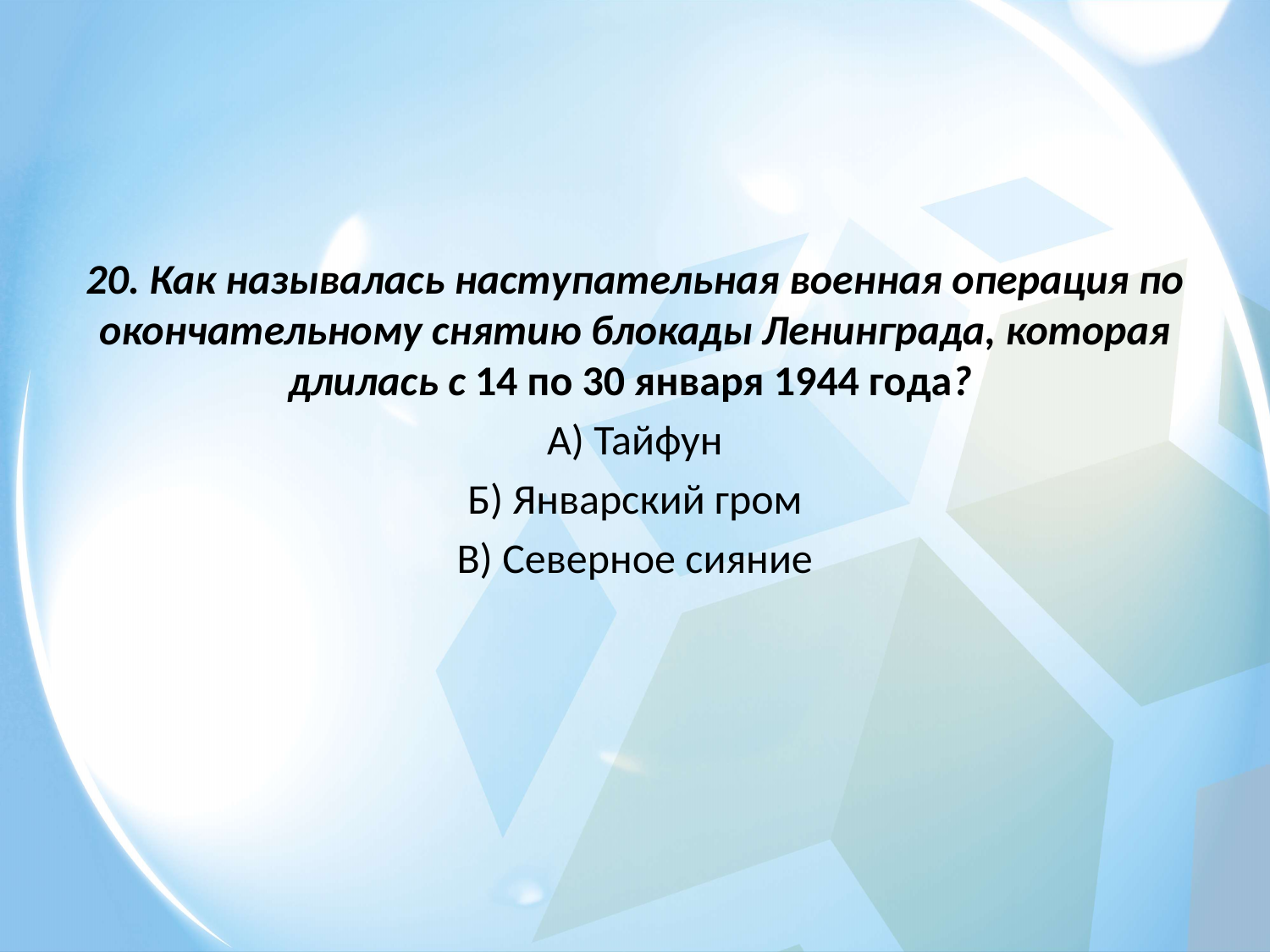

20. Как называлась наступательная военная операция по окончательному снятию блокады Ленинграда, которая длилась с 14 по 30 января 1944 года?
А) Тайфун
Б) Январский гром
В) Северное сияние